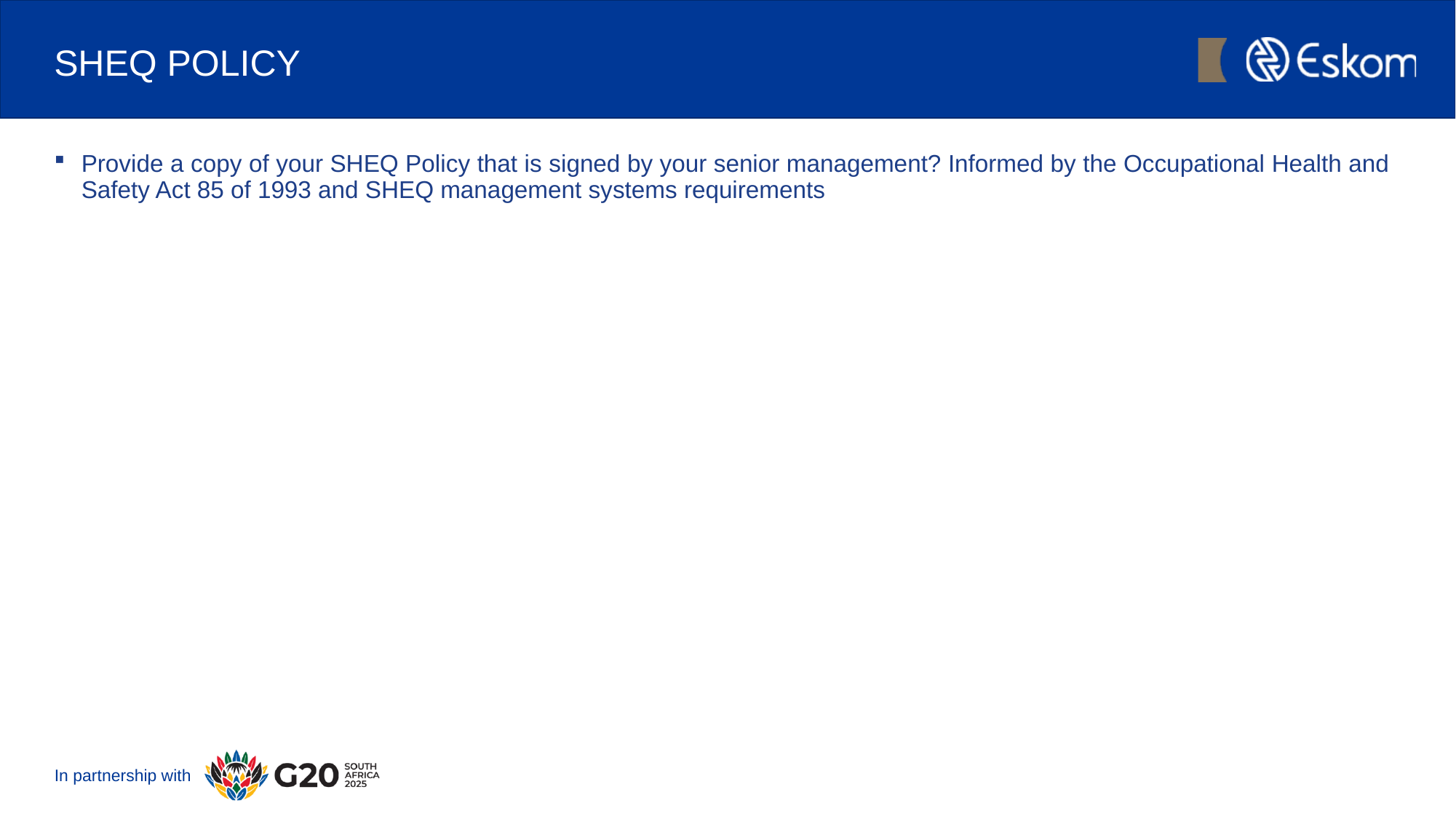

# SHEQ POLICY
Provide a copy of your SHEQ Policy that is signed by your senior management? Informed by the Occupational Health and Safety Act 85 of 1993 and SHEQ management systems requirements